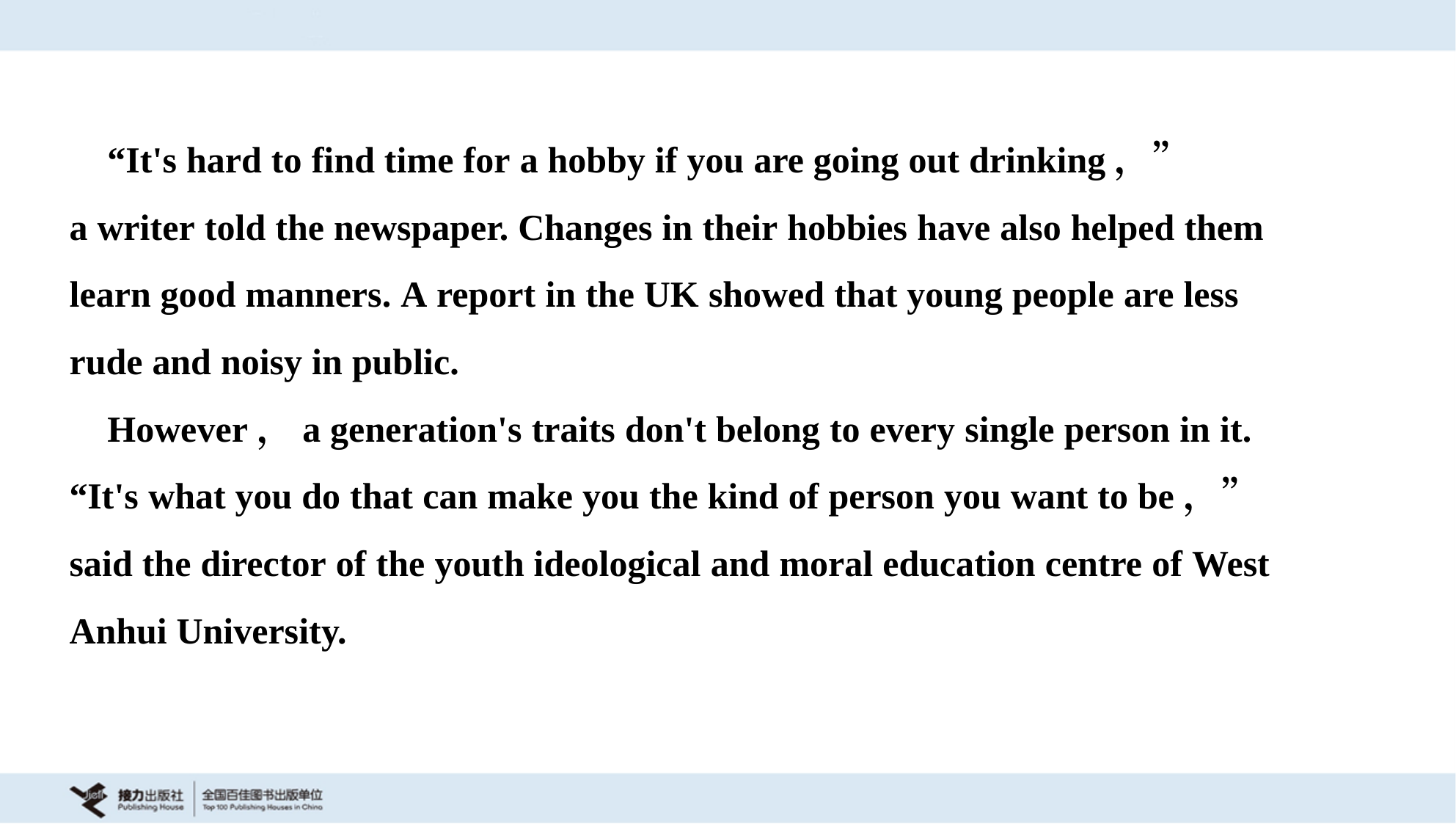

“It's hard to find time for a hobby if you are going out drinking，”
a writer told the newspaper. Changes in their hobbies have also helped them
learn good manners. A report in the UK showed that young people are less
rude and noisy in public.
    However，a generation's traits don't belong to every single person in it.
“It's what you do that can make you the kind of person you want to be，”
said the director of the youth ideological and moral education centre of West
Anhui University.